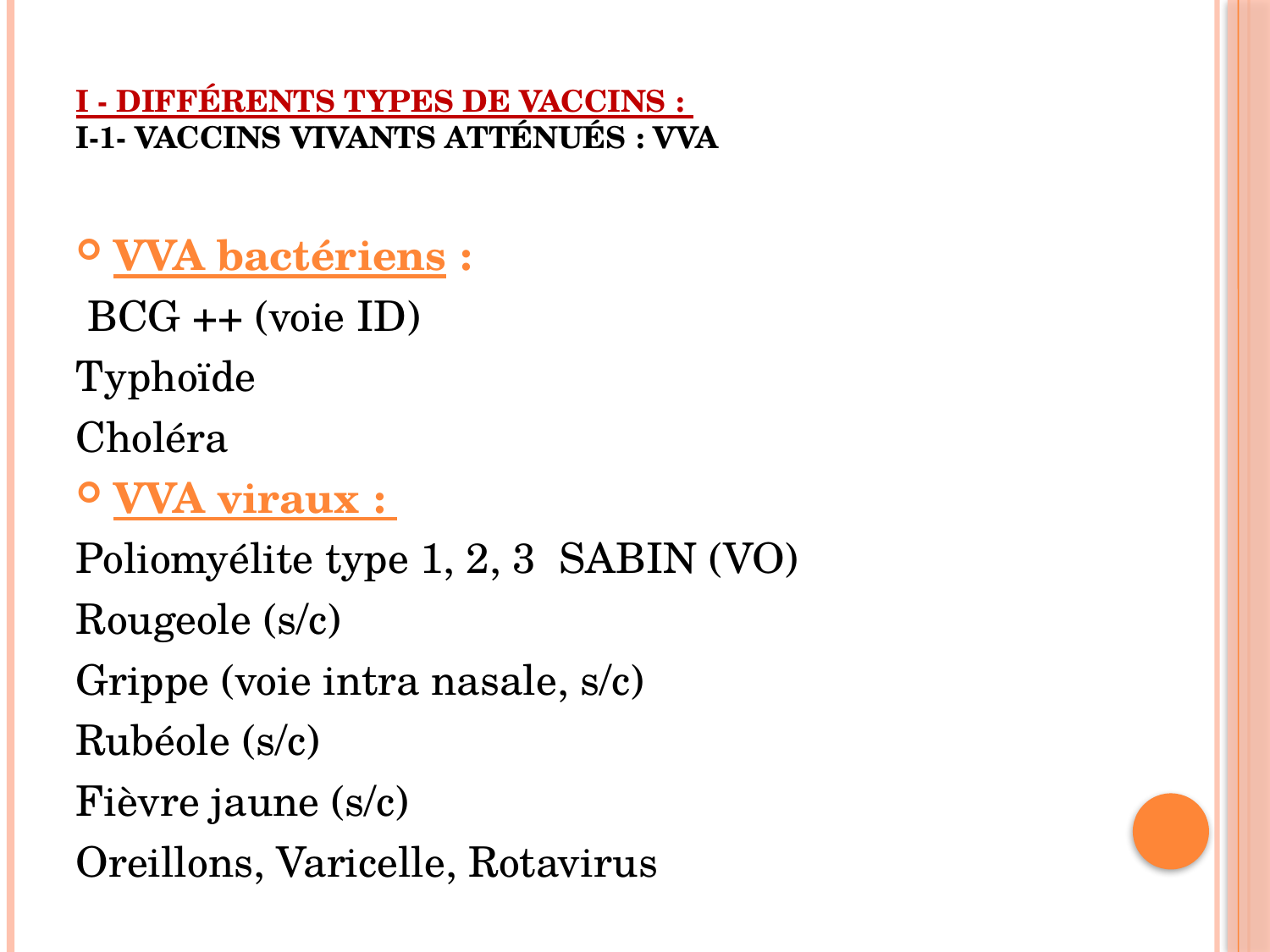

# I - Différents types de vaccins : I-1- Vaccins vivants atténués : VVA
VVA bactériens :
 BCG ++ (voie ID)
Typhoïde
Choléra
VVA viraux :
Poliomyélite type 1, 2, 3  SABIN (VO)
Rougeole (s/c)
Grippe (voie intra nasale, s/c)
Rubéole (s/c)
Fièvre jaune (s/c)
Oreillons, Varicelle, Rotavirus